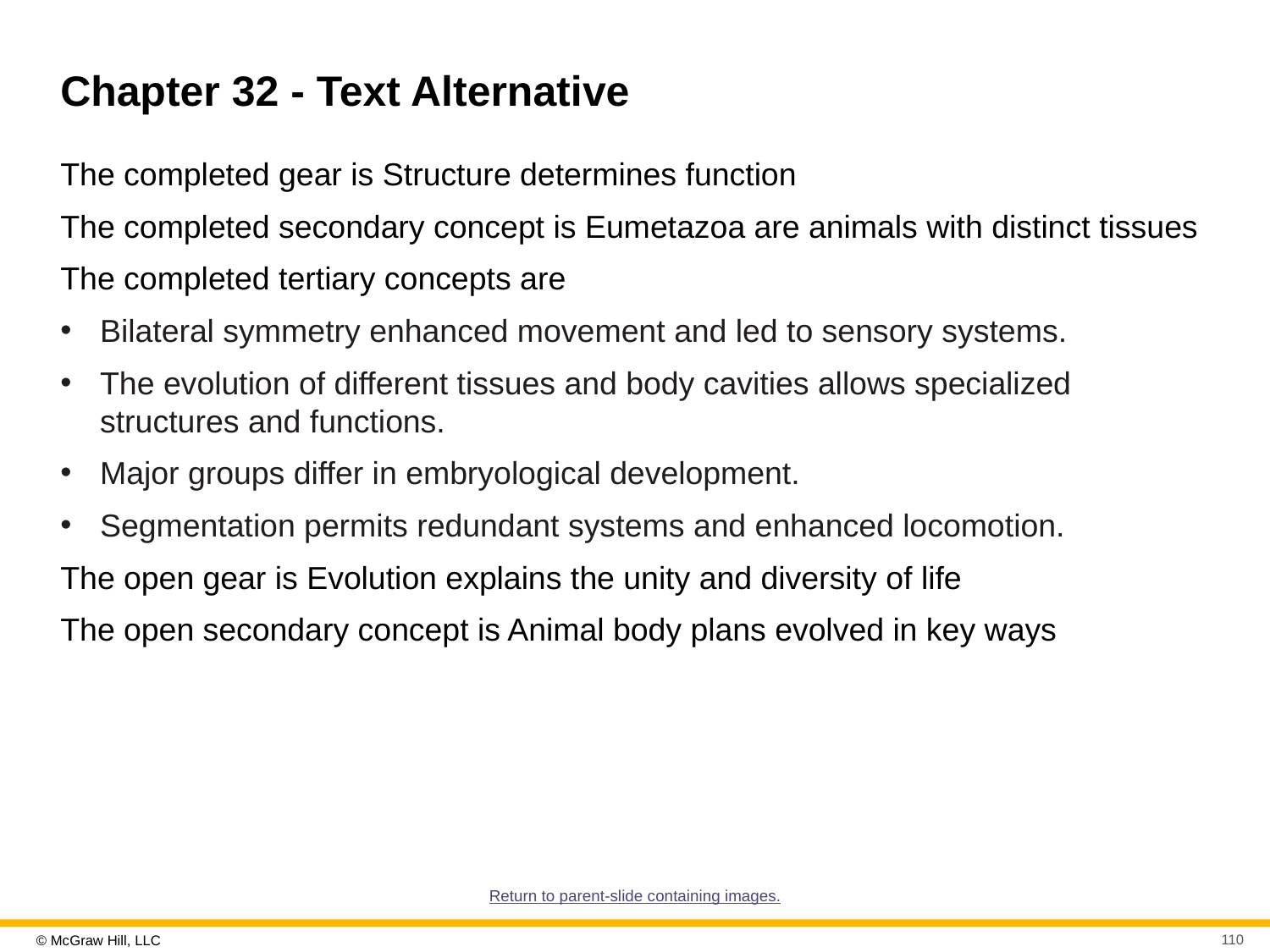

# Chapter 32 - Text Alternative
The completed gear is Structure determines function
The completed secondary concept is Eumetazoa are animals with distinct tissues
The completed tertiary concepts are
Bilateral symmetry enhanced movement and led to sensory systems.
The evolution of different tissues and body cavities allows specialized structures and functions.
Major groups differ in embryological development.
Segmentation permits redundant systems and enhanced locomotion.
The open gear is Evolution explains the unity and diversity of life
The open secondary concept is Animal body plans evolved in key ways
Return to parent-slide containing images.
110